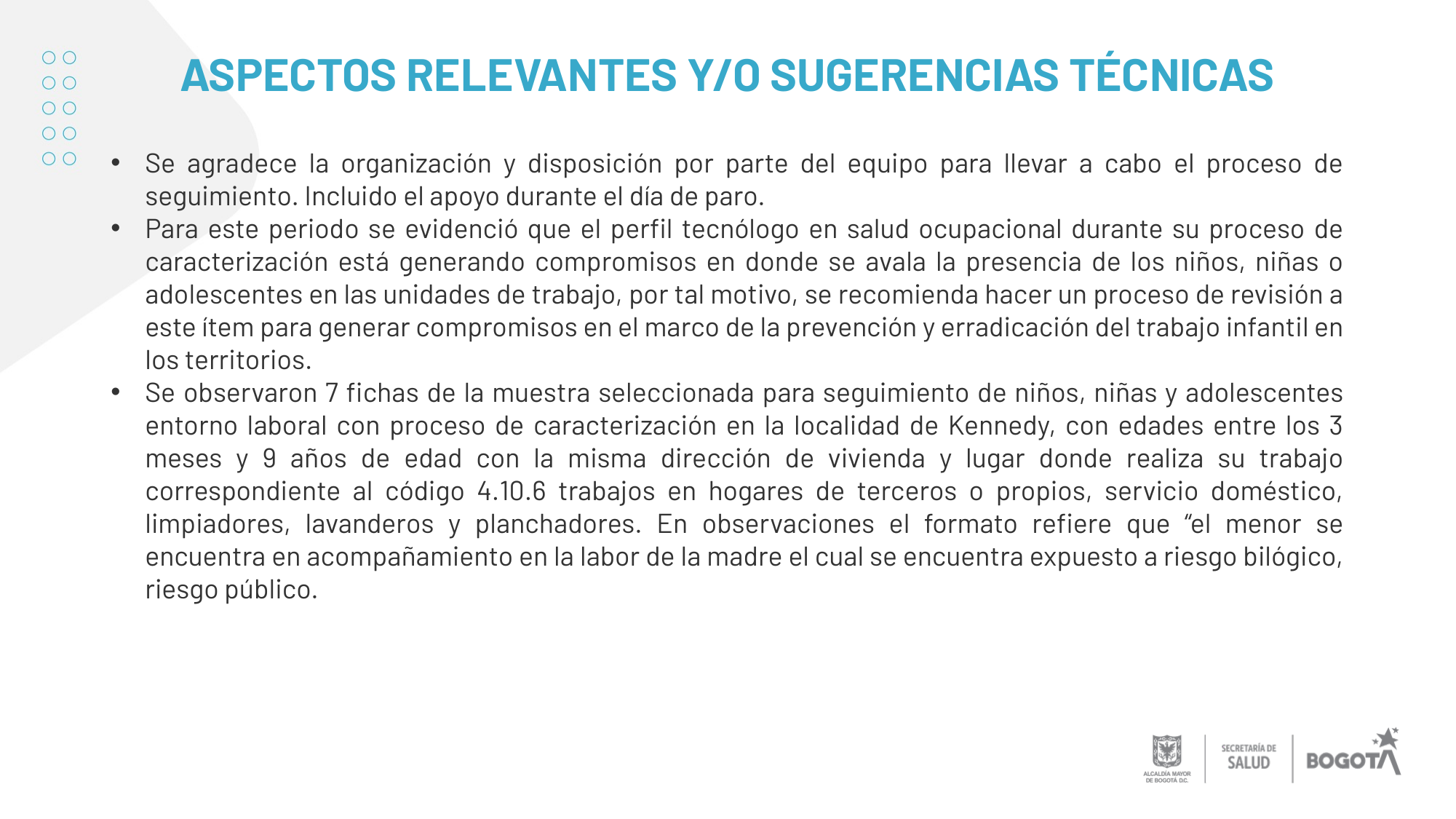

# ASPECTOS RELEVANTES Y/O SUGERENCIAS TÉCNICAS

Se agradece la organización y disposición por parte del equipo para llevar a cabo el proceso de seguimiento. Incluido el apoyo durante el día de paro.
Para este periodo se evidenció que el perfil tecnólogo en salud ocupacional durante su proceso de caracterización está generando compromisos en donde se avala la presencia de los niños, niñas o adolescentes en las unidades de trabajo, por tal motivo, se recomienda hacer un proceso de revisión a este ítem para generar compromisos en el marco de la prevención y erradicación del trabajo infantil en los territorios.
Se observaron 7 fichas de la muestra seleccionada para seguimiento de niños, niñas y adolescentes entorno laboral con proceso de caracterización en la localidad de Kennedy, con edades entre los 3 meses y 9 años de edad con la misma dirección de vivienda y lugar donde realiza su trabajo correspondiente al código 4.10.6 trabajos en hogares de terceros o propios, servicio doméstico, limpiadores, lavanderos y planchadores. En observaciones el formato refiere que “el menor se encuentra en acompañamiento en la labor de la madre el cual se encuentra expuesto a riesgo bilógico, riesgo público.